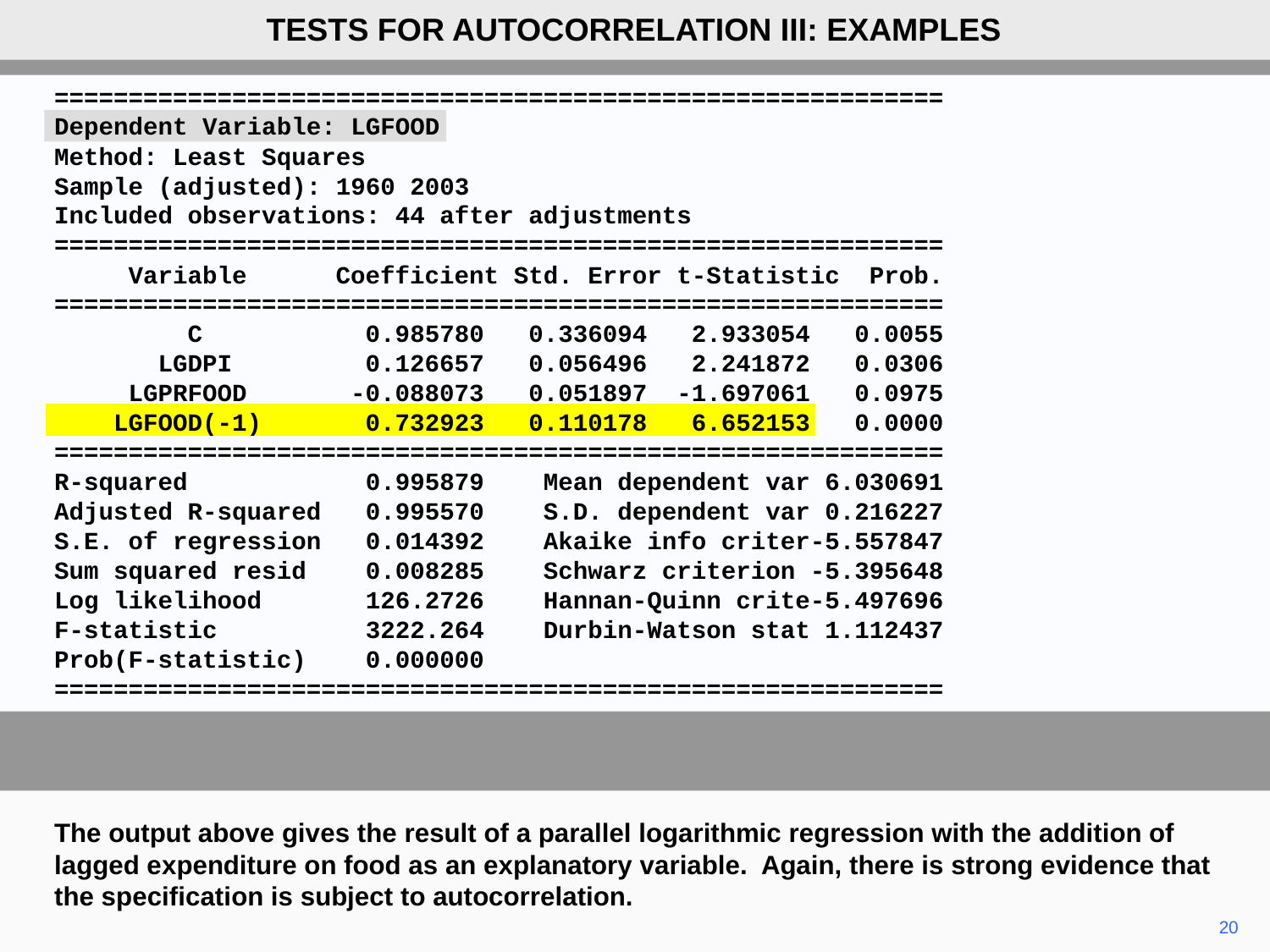

TESTS FOR AUTOCORRELATION III: EXAMPLES

============================================================
Dependent Variable: LGFOOD
Method: Least Squares
Sample (adjusted): 1960 2003
Included observations: 44 after adjustments
============================================================
     Variable      Coefficient Std. Error t-Statistic  Prob.
============================================================
         C           0.985780   0.336094   2.933054   0.0055
       LGDPI         0.126657   0.056496   2.241872   0.0306
     LGPRFOOD       -0.088073   0.051897  -1.697061   0.0975
    LGFOOD(-1)       0.732923   0.110178   6.652153   0.0000
============================================================
R-squared            0.995879    Mean dependent var 6.030691
Adjusted R-squared   0.995570    S.D. dependent var 0.216227
S.E. of regression   0.014392    Akaike info criter-5.557847
Sum squared resid    0.008285    Schwarz criterion -5.395648
Log likelihood       126.2726    Hannan-Quinn crite-5.497696
F-statistic          3222.264    Durbin-Watson stat 1.112437
Prob(F-statistic)    0.000000
============================================================

The output above gives the result of a parallel logarithmic regression with the addition of lagged expenditure on food as an explanatory variable.  Again, there is strong evidence that the specification is subject to autocorrelation.
20